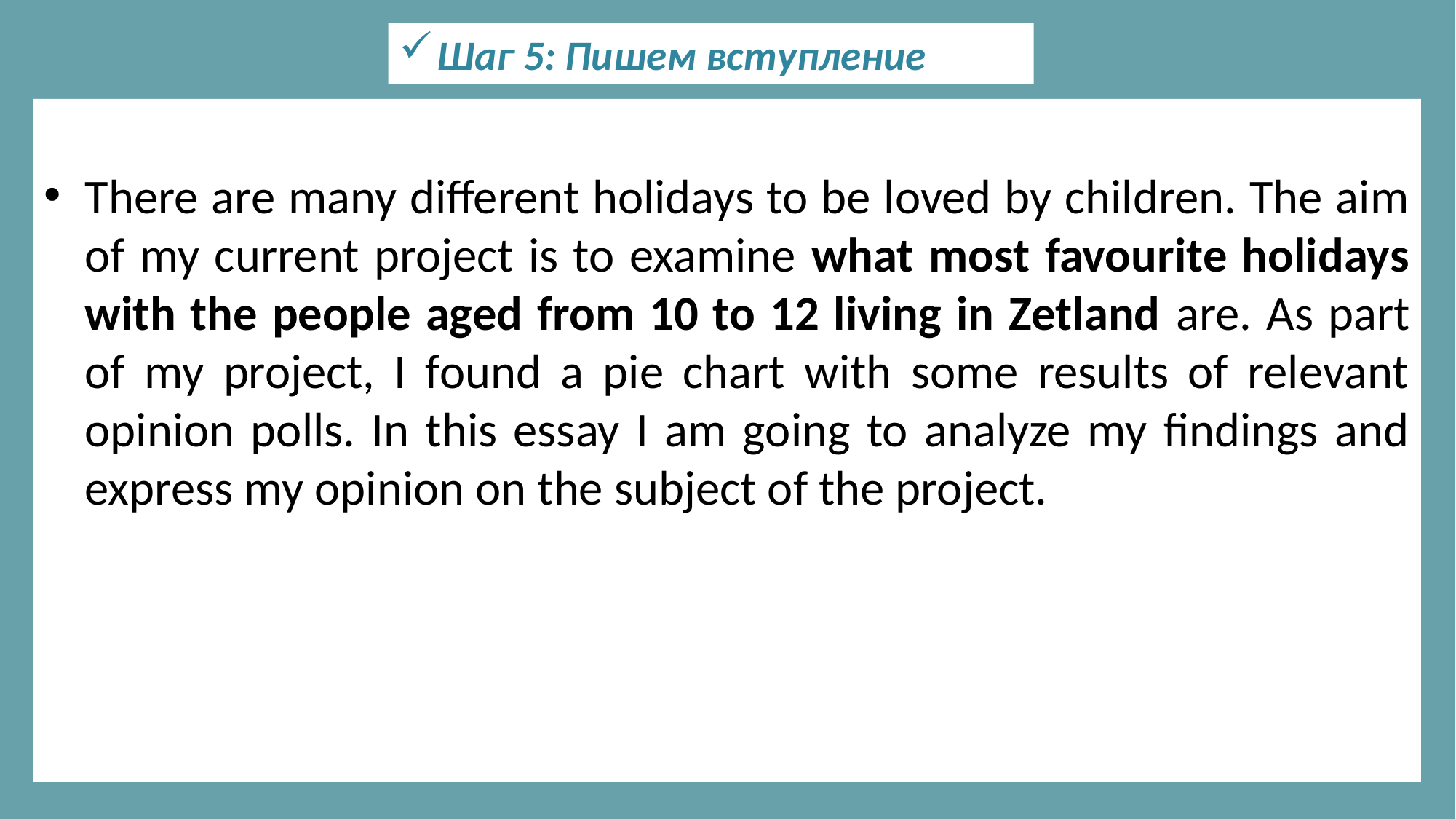

Шаг 5: Пишем вступление

There are many different holidays to be loved by children. The aim of my current project is to examine what most favourite holidays with the people aged from 10 to 12 living in Zetland are. As part of my project, I found a pie chart with some results of relevant opinion polls. In this essay I am going to analyze my findings and express my opinion on the subject of the project.